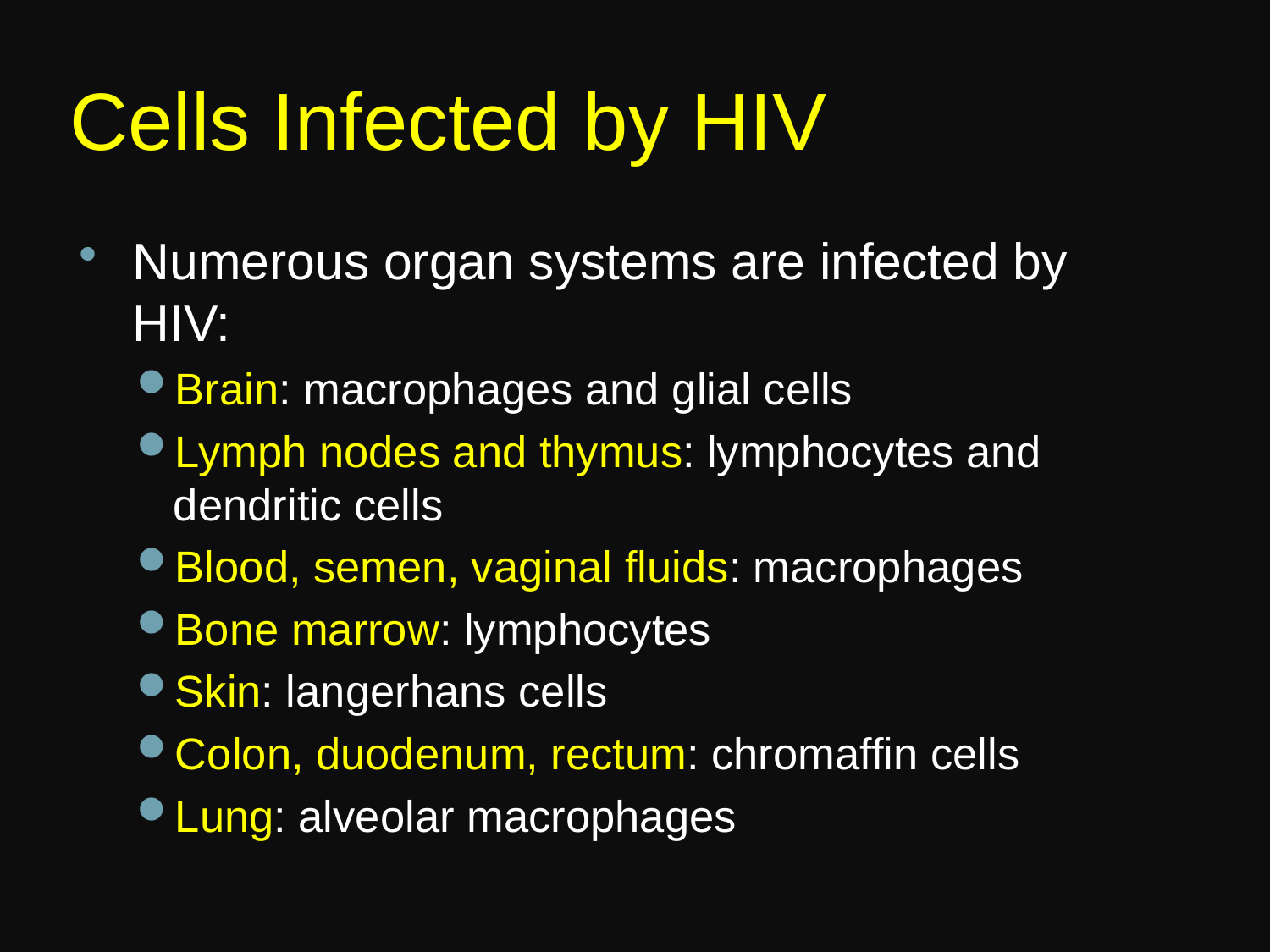

# Cells Infected by HIV
Numerous organ systems are infected by HIV:
Brain: macrophages and glial cells
Lymph nodes and thymus: lymphocytes and dendritic cells
Blood, semen, vaginal fluids: macrophages
Bone marrow: lymphocytes
Skin: langerhans cells
Colon, duodenum, rectum: chromaffin cells
Lung: alveolar macrophages